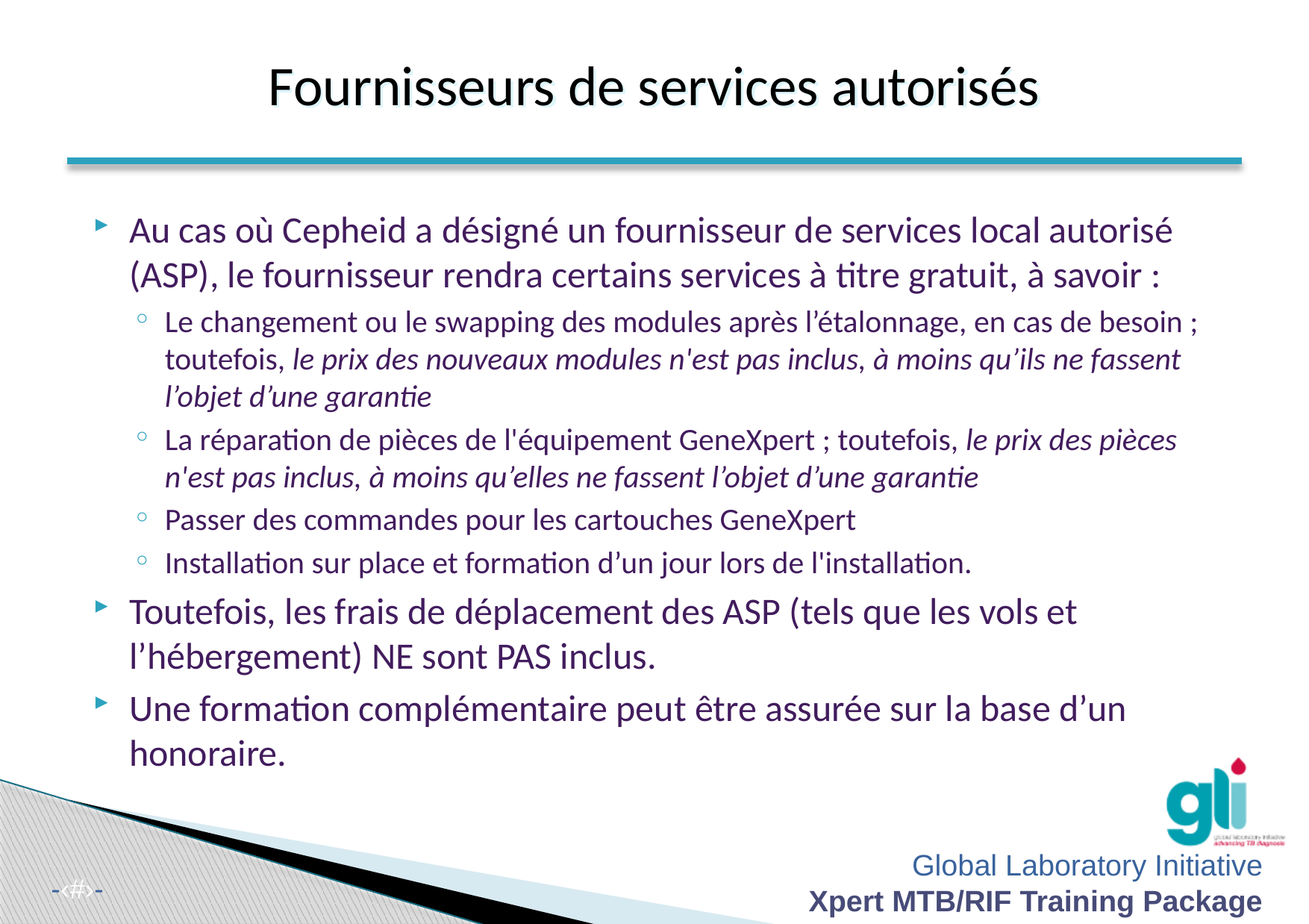

Fournisseurs de services autorisés
Au cas où Cepheid a désigné un fournisseur de services local autorisé (ASP), le fournisseur rendra certains services à titre gratuit, à savoir :
Le changement ou le swapping des modules après l’étalonnage, en cas de besoin ; toutefois, le prix des nouveaux modules n'est pas inclus, à moins qu’ils ne fassent l’objet d’une garantie
La réparation de pièces de l'équipement GeneXpert ; toutefois, le prix des pièces n'est pas inclus, à moins qu’elles ne fassent l’objet d’une garantie
Passer des commandes pour les cartouches GeneXpert
Installation sur place et formation d’un jour lors de l'installation.
Toutefois, les frais de déplacement des ASP (tels que les vols et l’hébergement) NE sont PAS inclus.
Une formation complémentaire peut être assurée sur la base d’un honoraire.